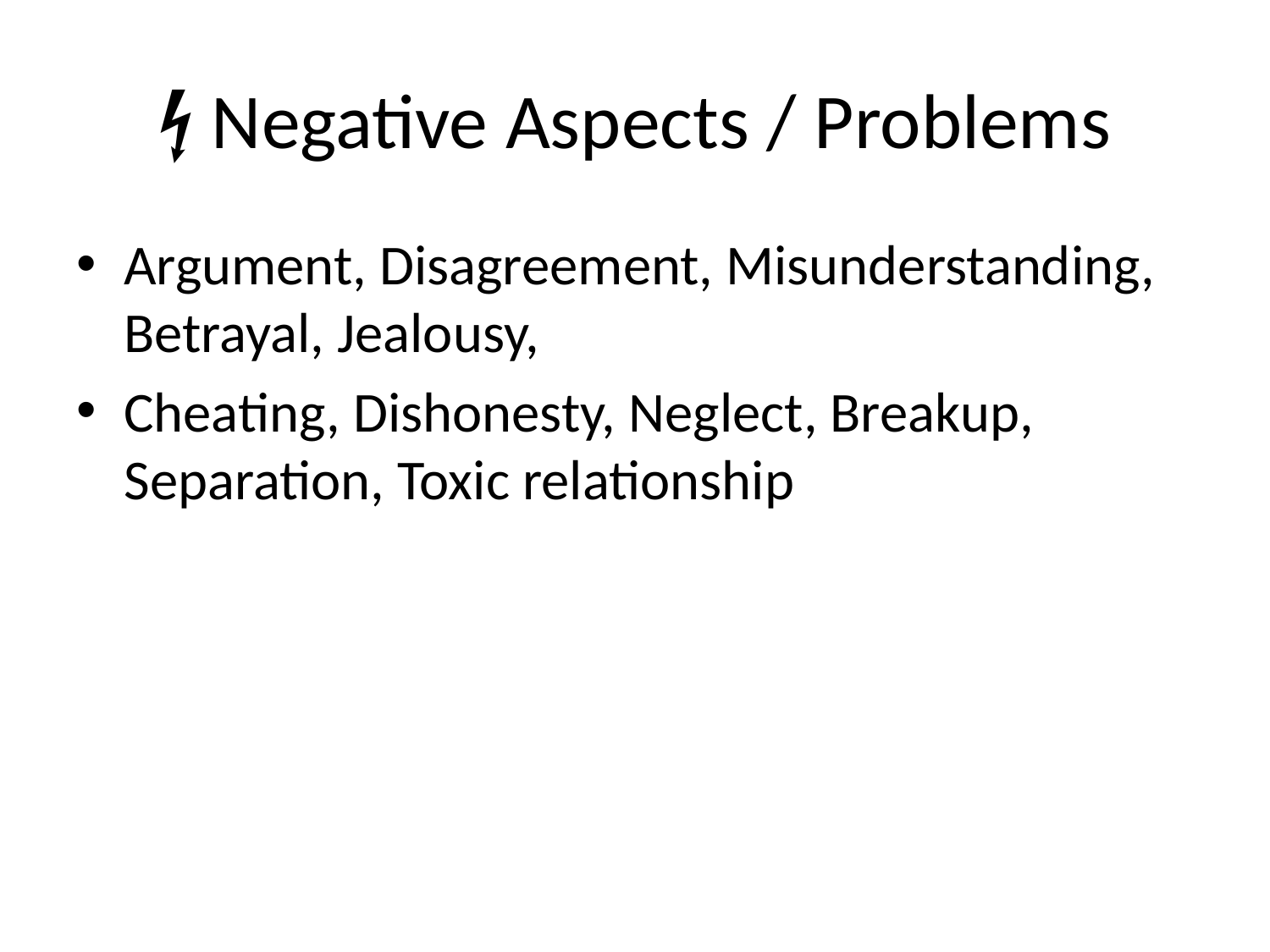

# ⚡ Negative Aspects / Problems
Argument, Disagreement, Misunderstanding, Betrayal, Jealousy,
Cheating, Dishonesty, Neglect, Breakup, Separation, Toxic relationship